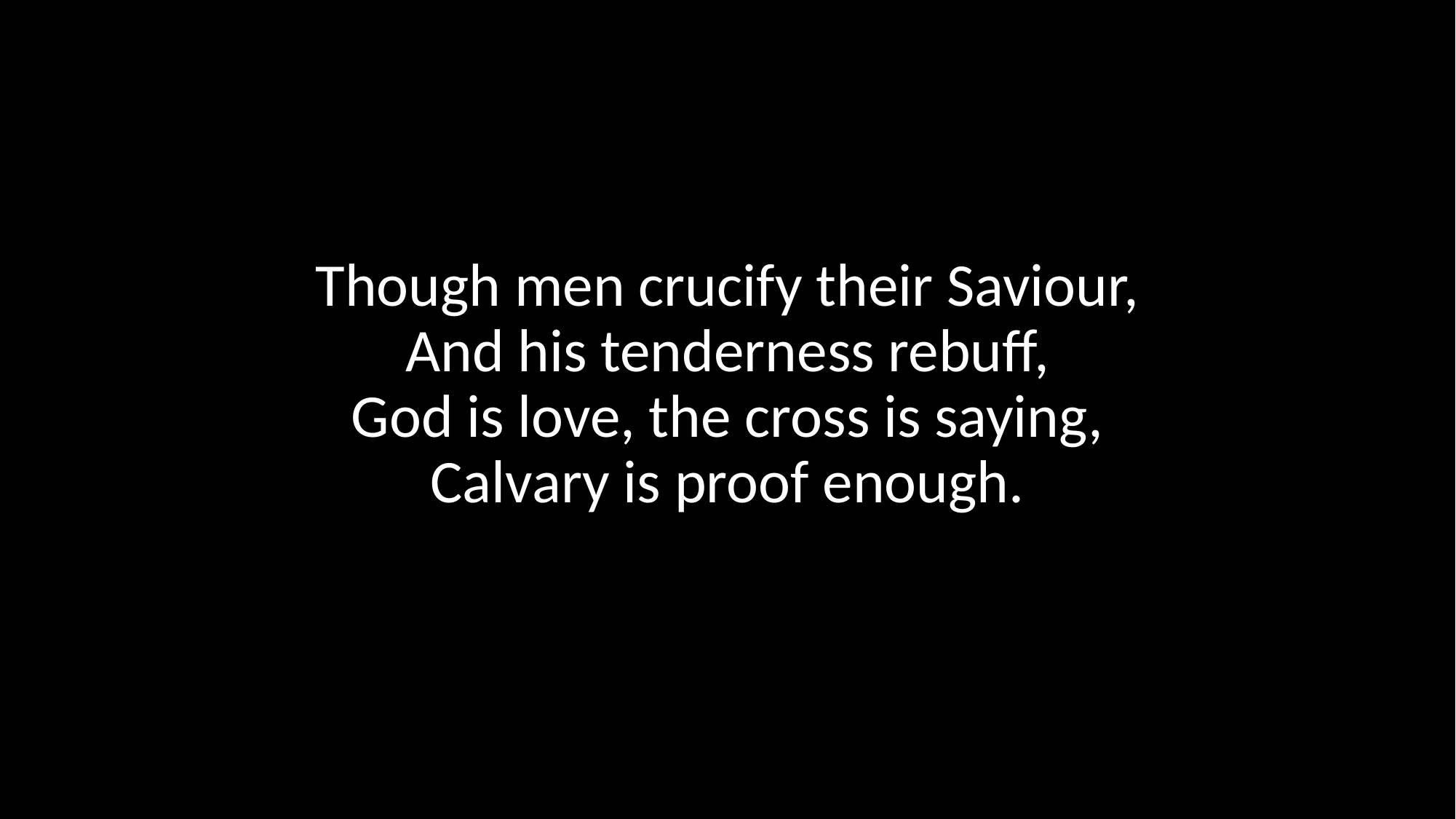

Though men crucify their Saviour,
And his tenderness rebuff,
God is love, the cross is saying,
Calvary is proof enough.